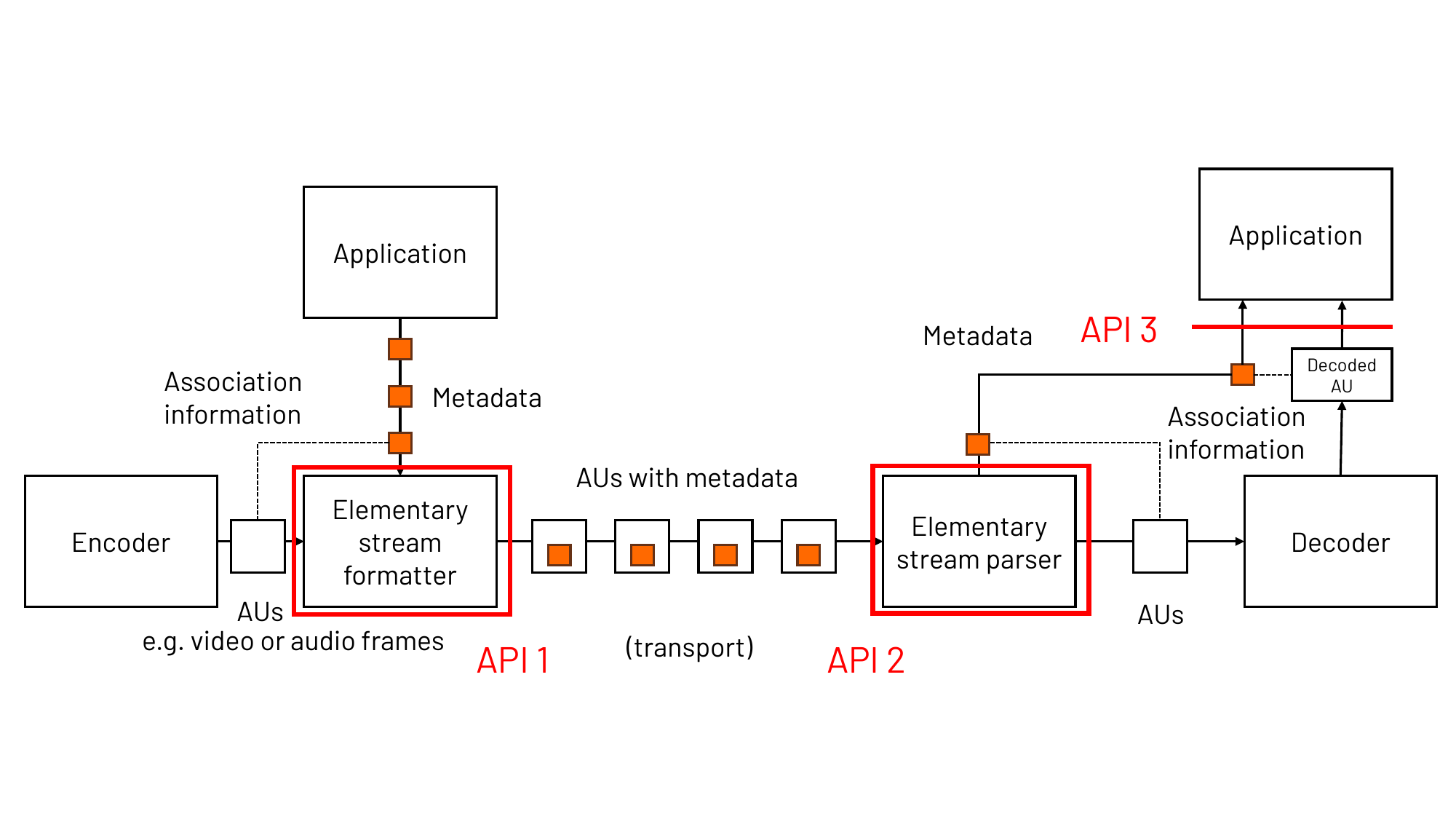

Application
Application
API 3
Metadata

Decoded AU
Association
information

Metadata

Association information

AUs with metadata

Encoder
Elementary stream formatter
Elementary stream parser
Decoder

AUs
AUs
e.g. video or audio frames
(transport)
API 1
API 2